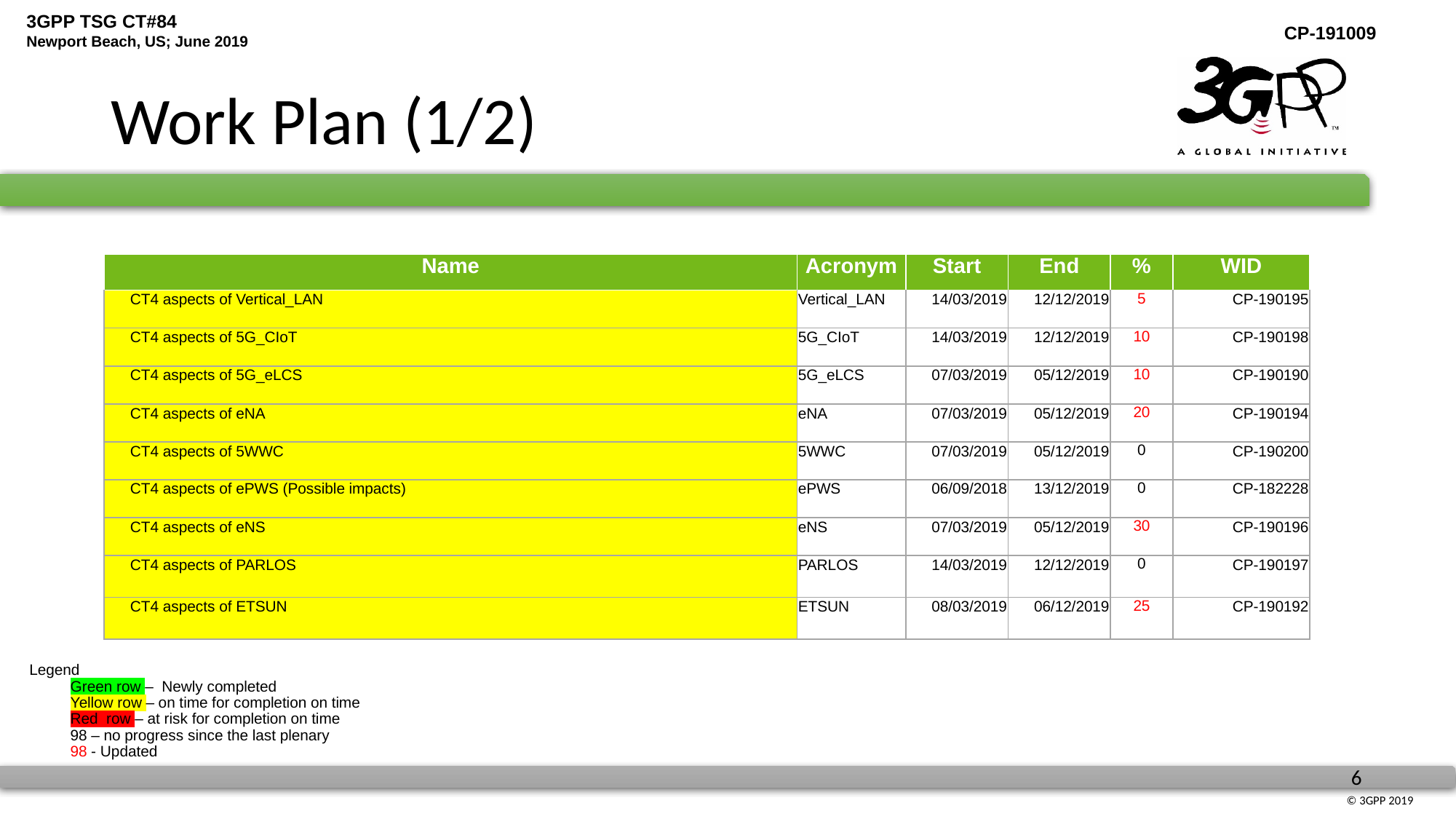

# Work Plan (1/2)
| Name | Acronym | Start | End | % | WID |
| --- | --- | --- | --- | --- | --- |
| CT4 aspects of Vertical\_LAN | Vertical\_LAN | 14/03/2019 | 12/12/2019 | 5 | CP-190195 |
| CT4 aspects of 5G\_CIoT | 5G\_CIoT | 14/03/2019 | 12/12/2019 | 10 | CP-190198 |
| CT4 aspects of 5G\_eLCS | 5G\_eLCS | 07/03/2019 | 05/12/2019 | 10 | CP-190190 |
| CT4 aspects of eNA | eNA | 07/03/2019 | 05/12/2019 | 20 | CP-190194 |
| CT4 aspects of 5WWC | 5WWC | 07/03/2019 | 05/12/2019 | 0 | CP-190200 |
| CT4 aspects of ePWS (Possible impacts) | ePWS | 06/09/2018 | 13/12/2019 | 0 | CP-182228 |
| CT4 aspects of eNS | eNS | 07/03/2019 | 05/12/2019 | 30 | CP-190196 |
| CT4 aspects of PARLOS | PARLOS | 14/03/2019 | 12/12/2019 | 0 | CP-190197 |
| CT4 aspects of ETSUN | ETSUN | 08/03/2019 | 06/12/2019 | 25 | CP-190192 |
Legend
Green row –  Newly completed
	Yellow row – on time for completion on time
Red  row – at risk for completion on time
	98 – no progress since the last plenary
	98 - Updated